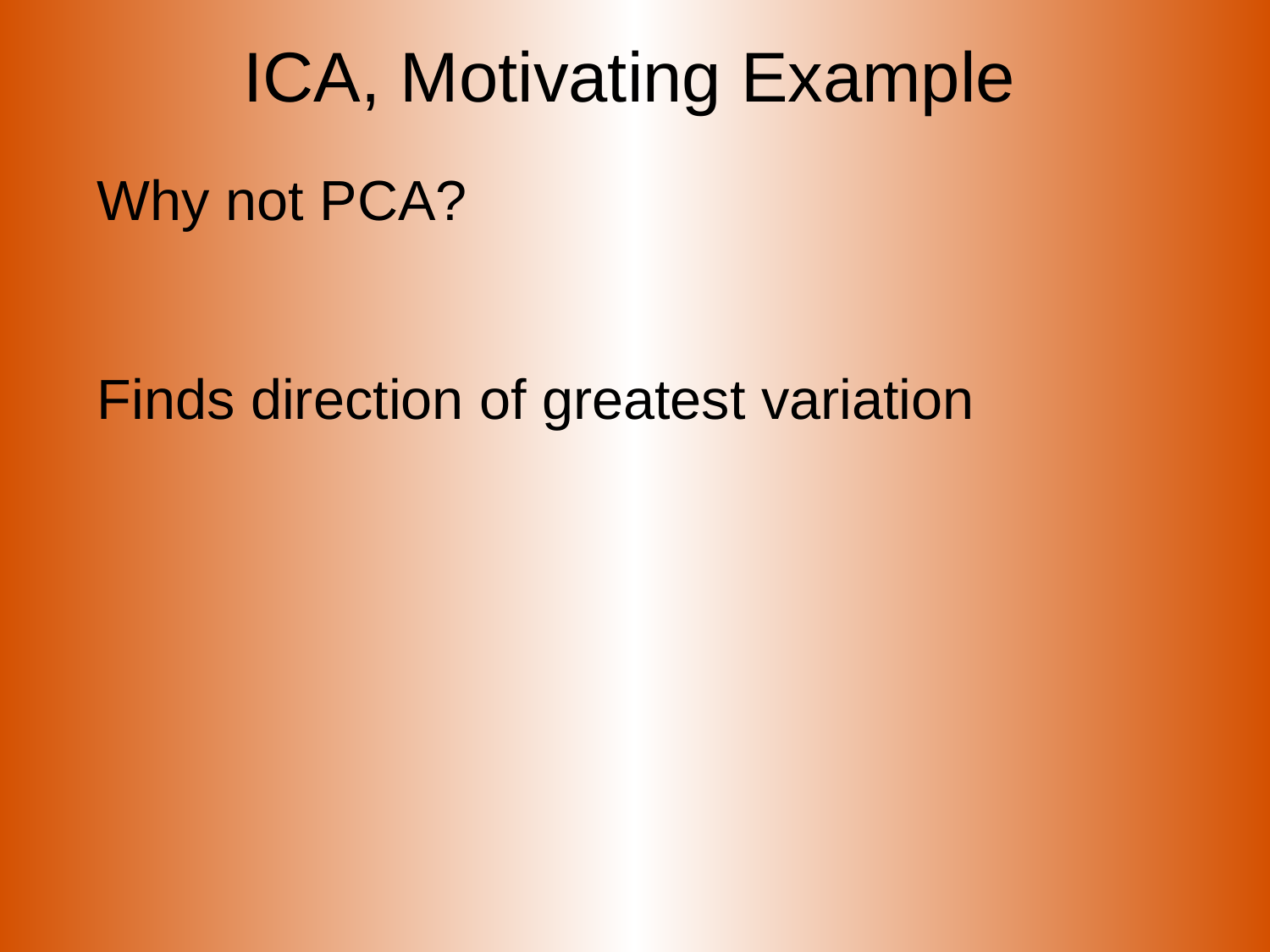

# ICA, Motivating Example
Why not PCA?

Finds direction of greatest variation